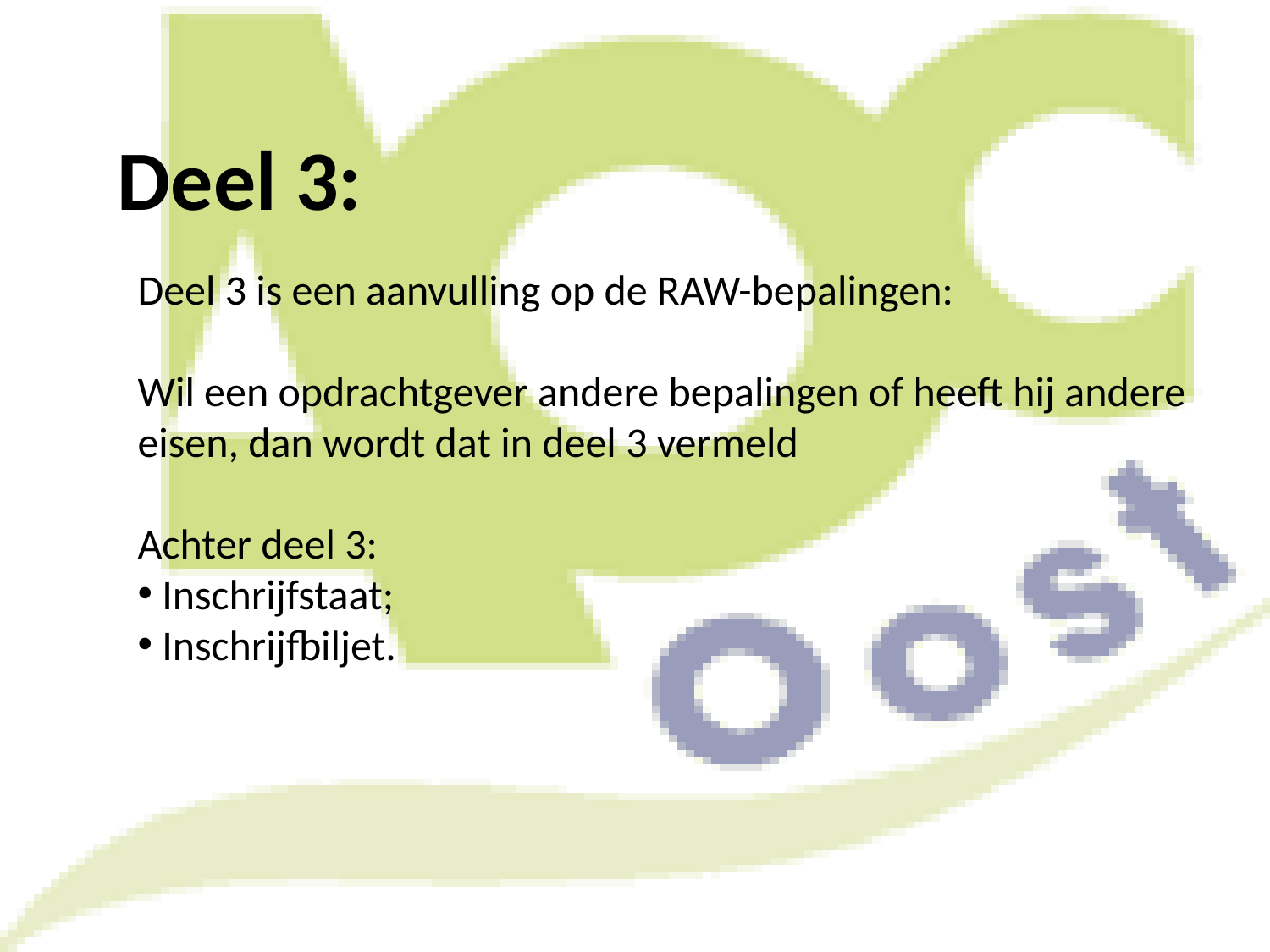

# Deel 3:
Deel 3 is een aanvulling op de RAW-bepalingen:

Wil een opdrachtgever andere bepalingen of heeft hij andere eisen, dan wordt dat in deel 3 vermeld

Achter deel 3:
 Inschrijfstaat;
 Inschrijfbiljet.